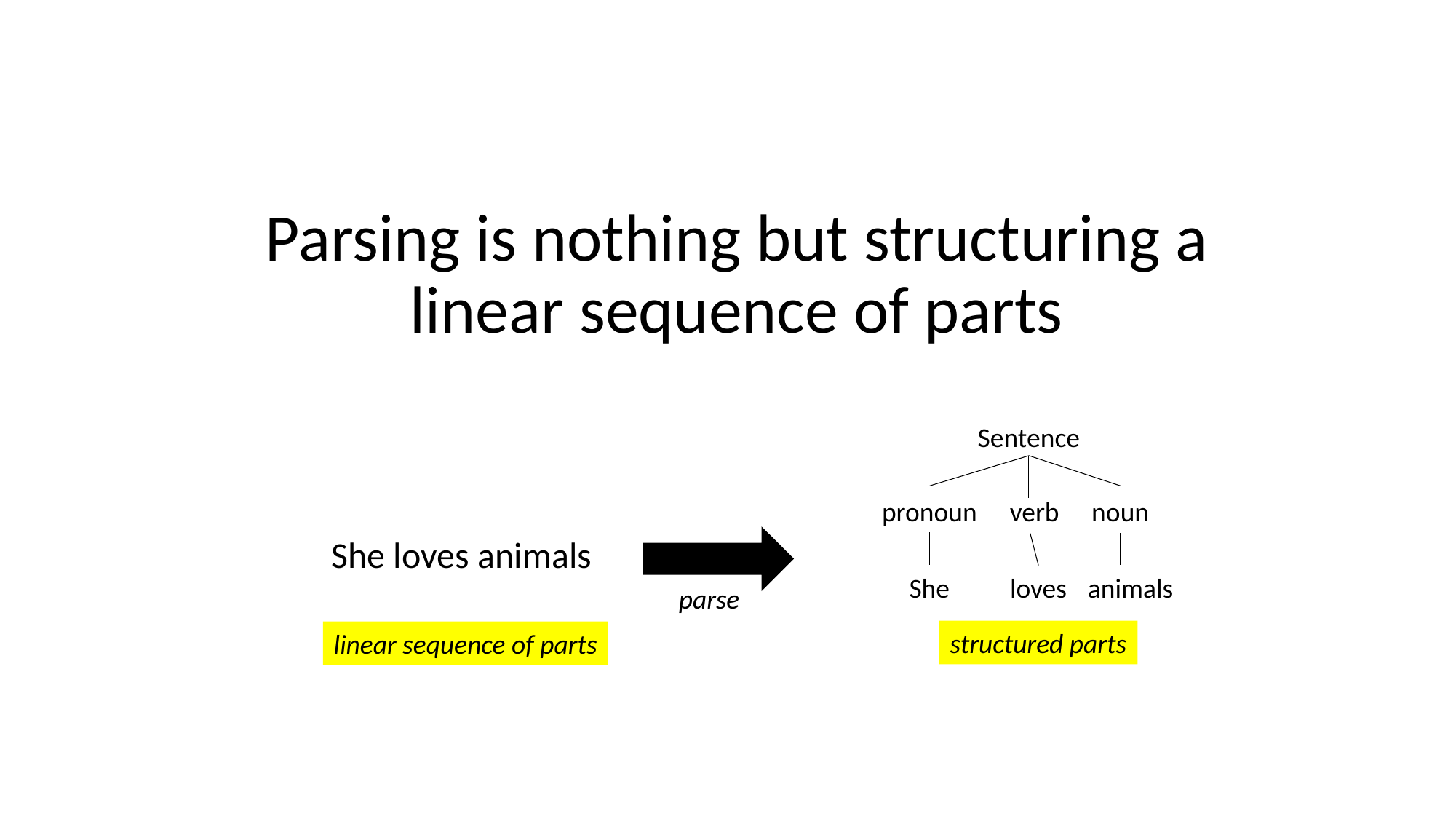

# Parsing is nothing but structuring a linear sequence of parts
Sentence
pronoun
verb
noun
She loves animals

She
animals
loves
parse
structured parts
linear sequence of parts